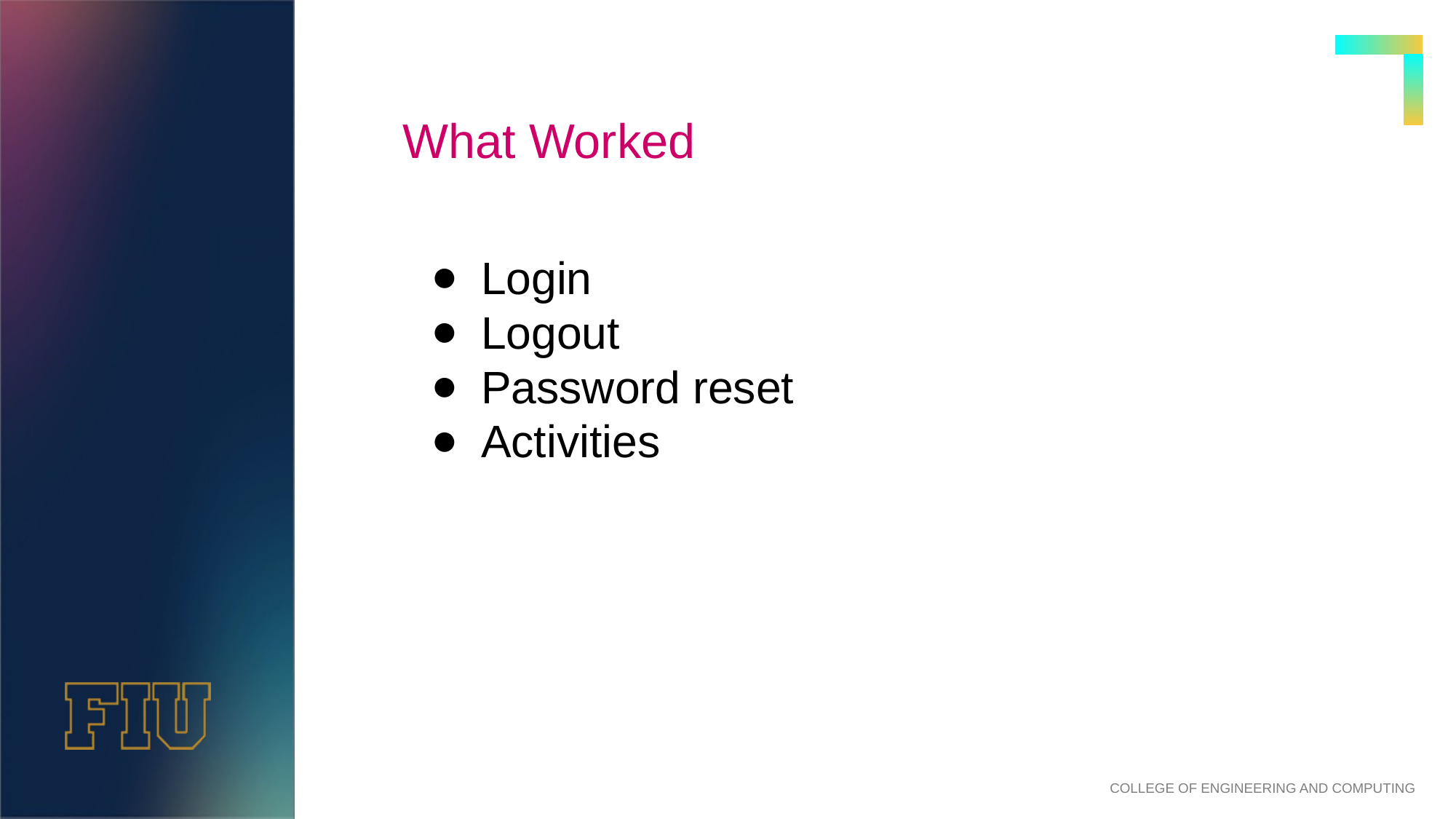

# What Worked
Login
Logout
Password reset
Activities